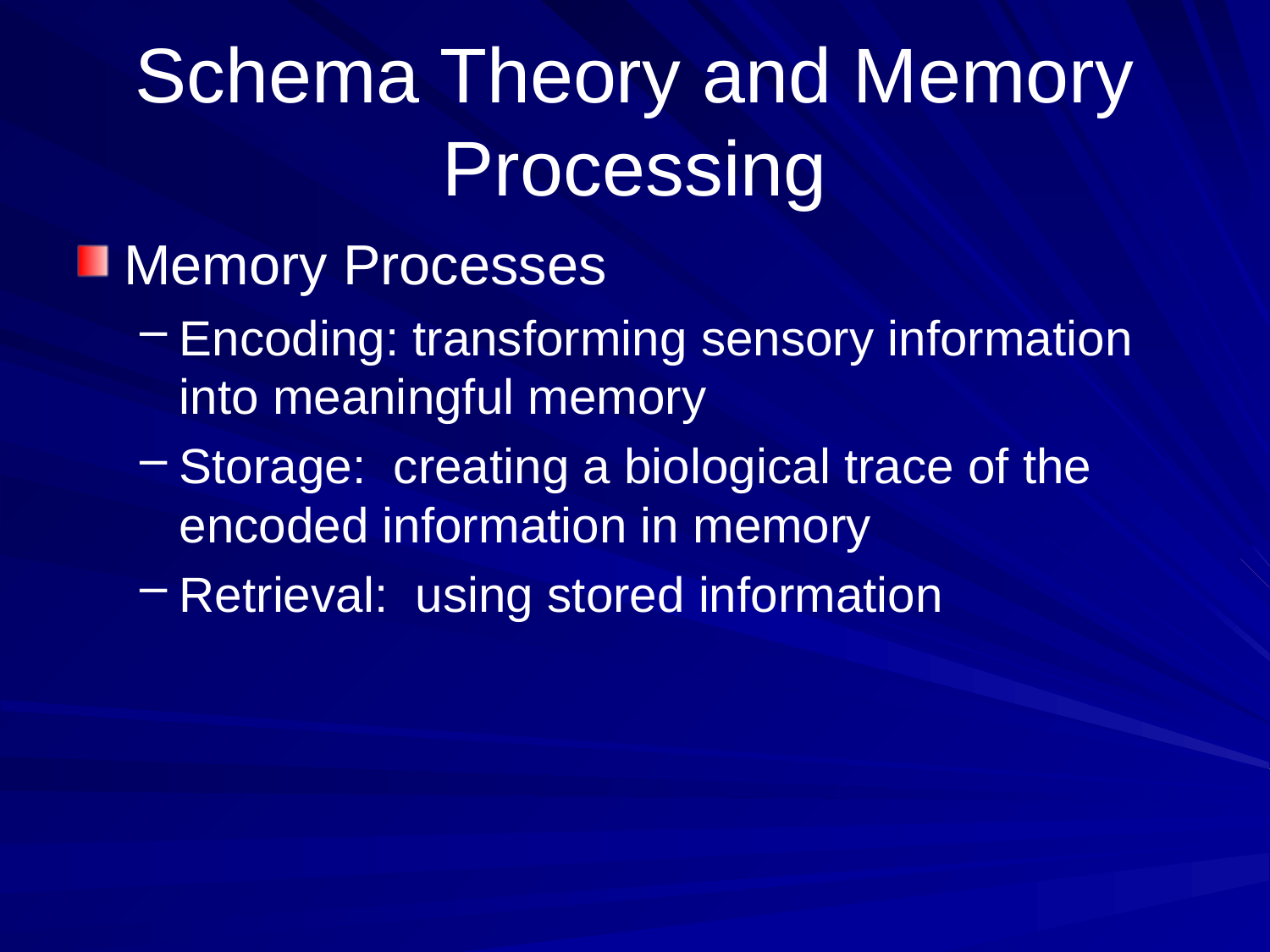

# Schema Theory and Memory Processing
Memory Processes
Encoding: transforming sensory information into meaningful memory
Storage:  creating a biological trace of the encoded information in memory
Retrieval:  using stored information